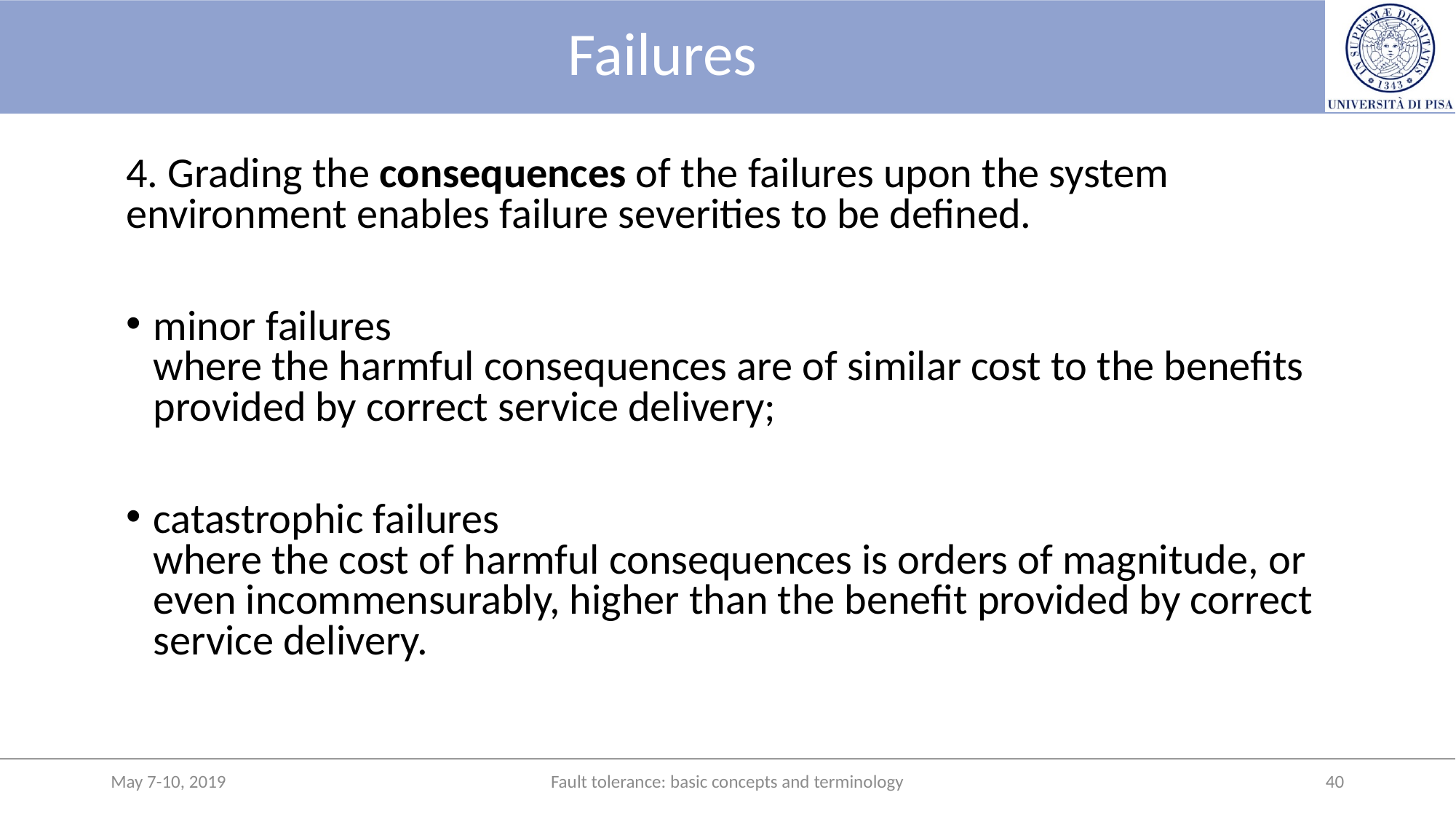

# Failures
4. Grading the consequences of the failures upon the system environment enables failure severities to be defined.

minor failures
where the harmful consequences are of similar cost to the benefits provided by correct service delivery;

catastrophic failures
where the cost of harmful consequences is orders of magnitude, or even incommensurably, higher than the benefit provided by correct service delivery.

May 7-10, 2019
Fault tolerance: basic concepts and terminology
40